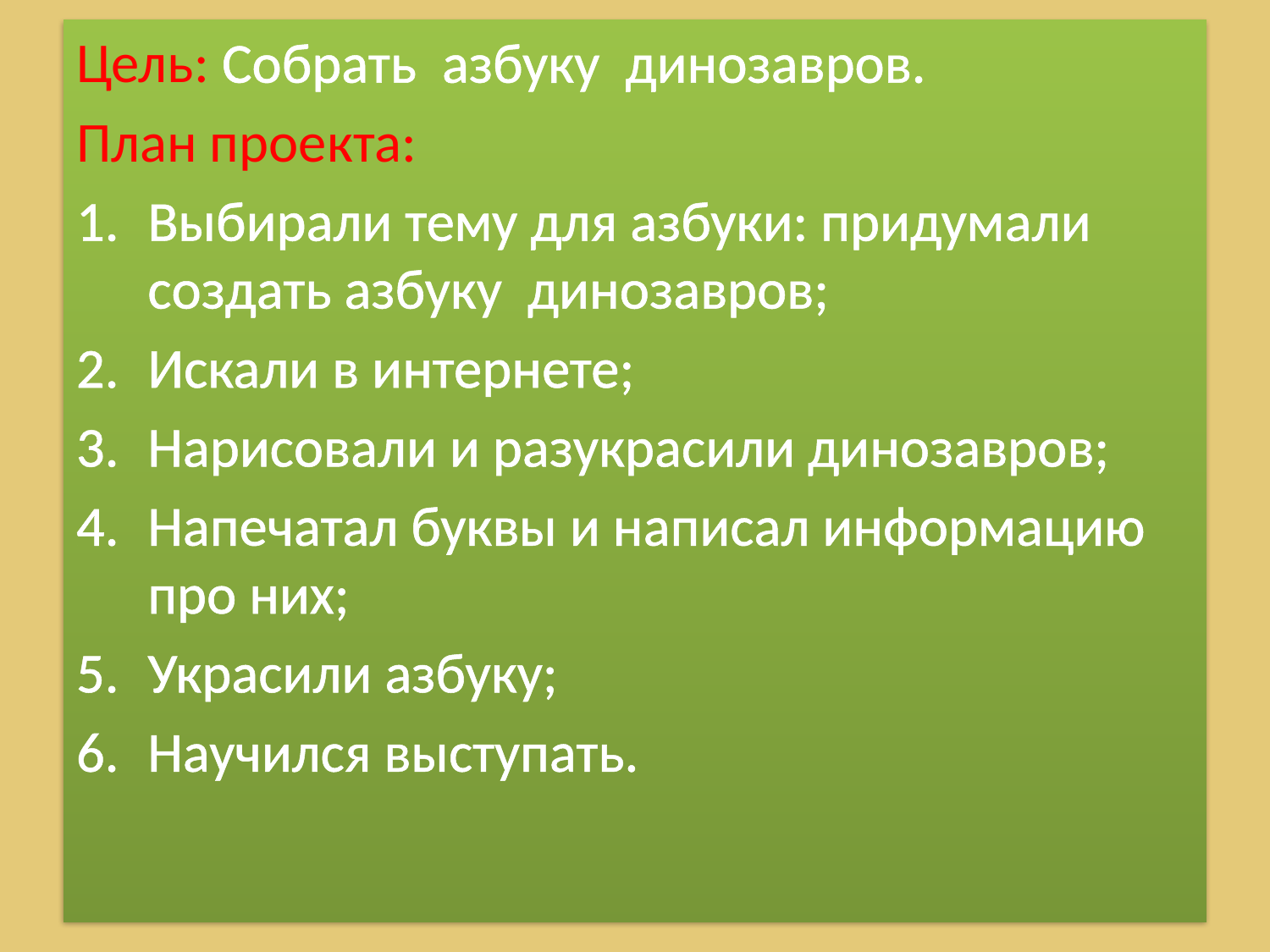

Цель: Собрать  азбуку  динозавров.
План проекта:
Выбирали тему для азбуки: придумали создать азбуку  динозавров;
Искали в интернете;
Нарисовали и разукрасили динозавров;
Напечатал буквы и написал информацию про них;
Украсили азбуку;
Научился выступать.